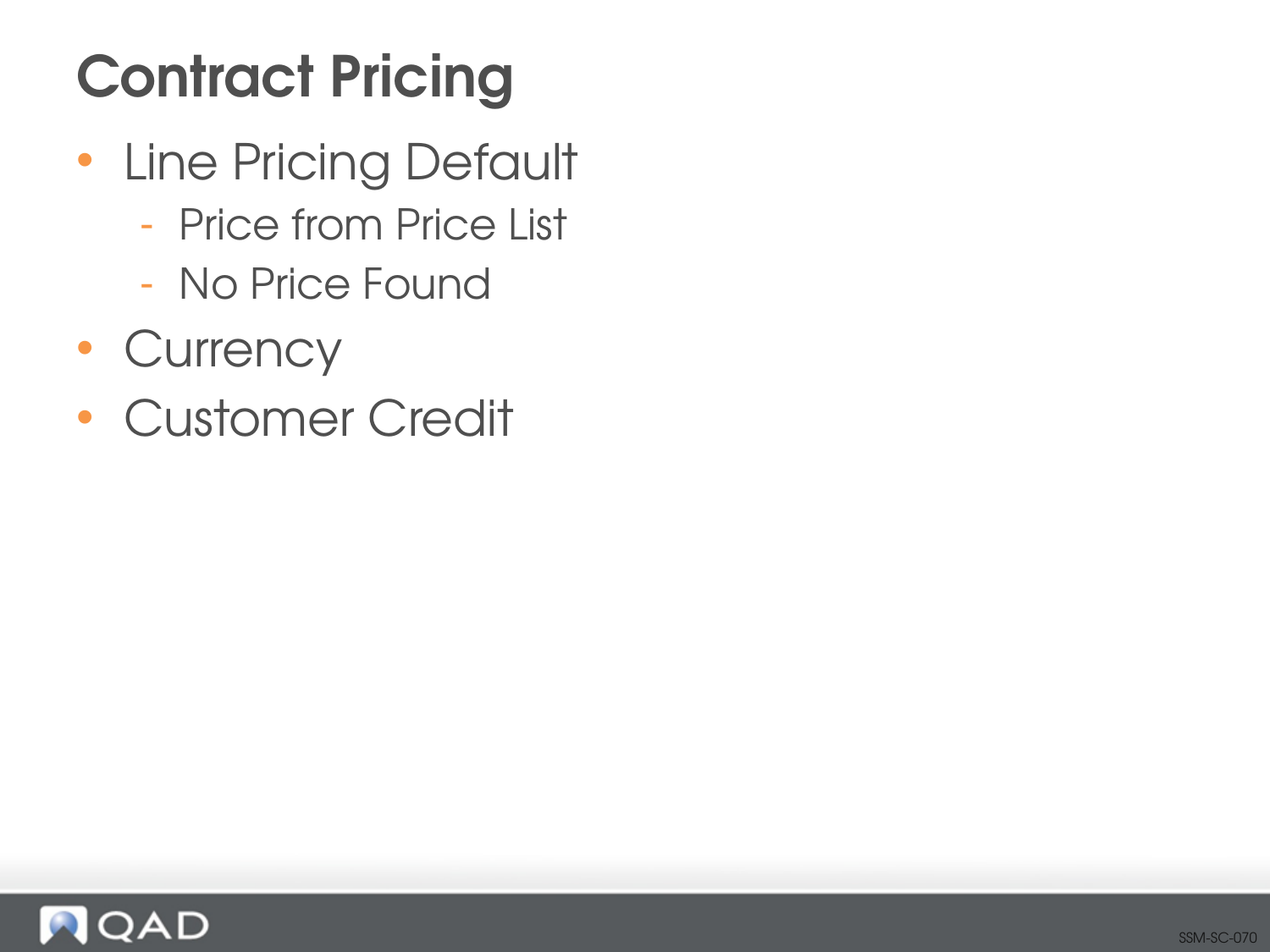

# Contract Pricing
Line Pricing Default
Price from Price List
No Price Found
Currency
Customer Credit

SSM-SC-070